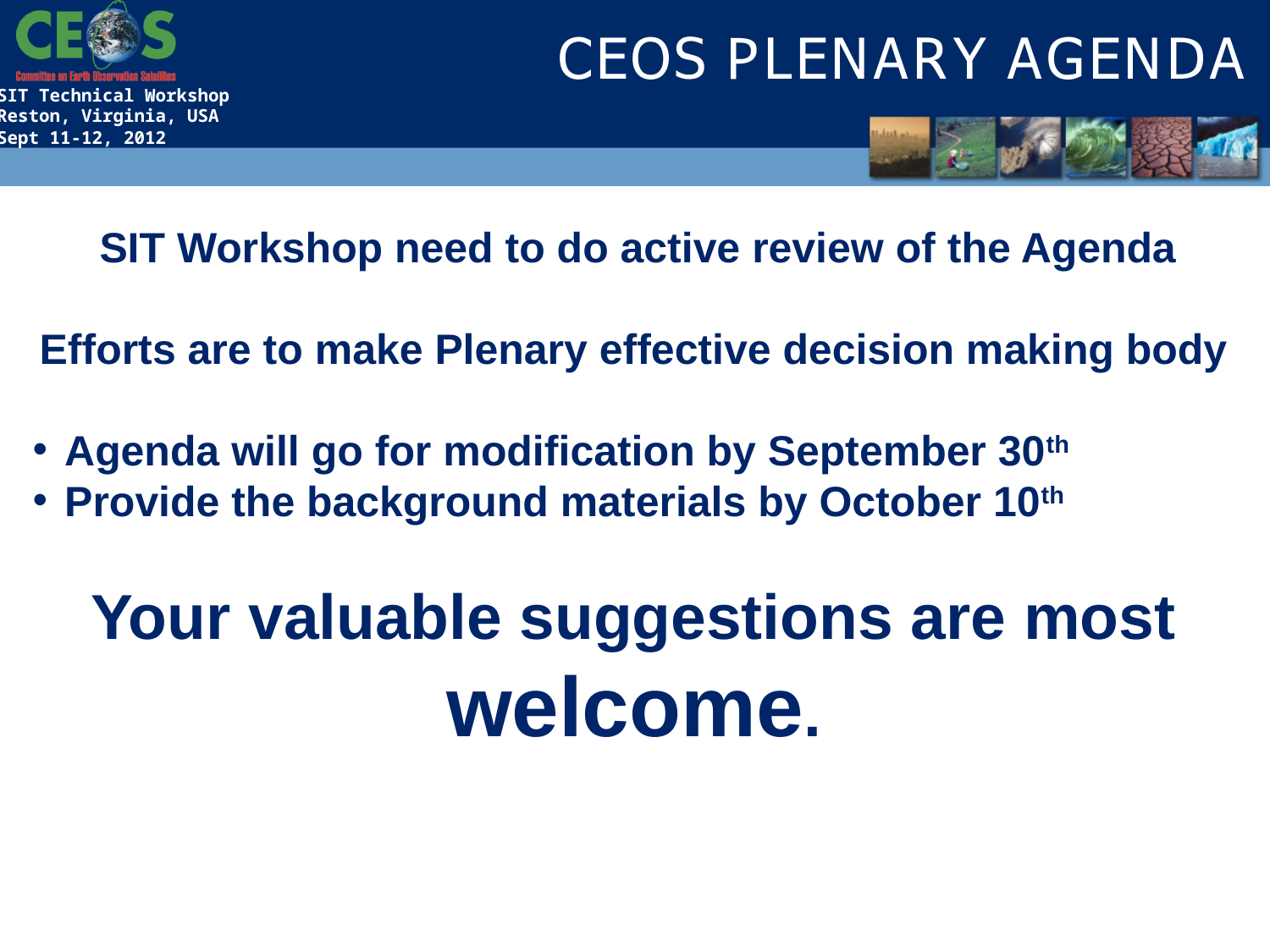

CEOS PLENARY AGENDA
 SIT Workshop need to do active review of the Agenda

Efforts are to make Plenary effective decision making body

Agenda will go for modification by September 30th
Provide the background materials by October 10th

Your valuable suggestions are most welcome.